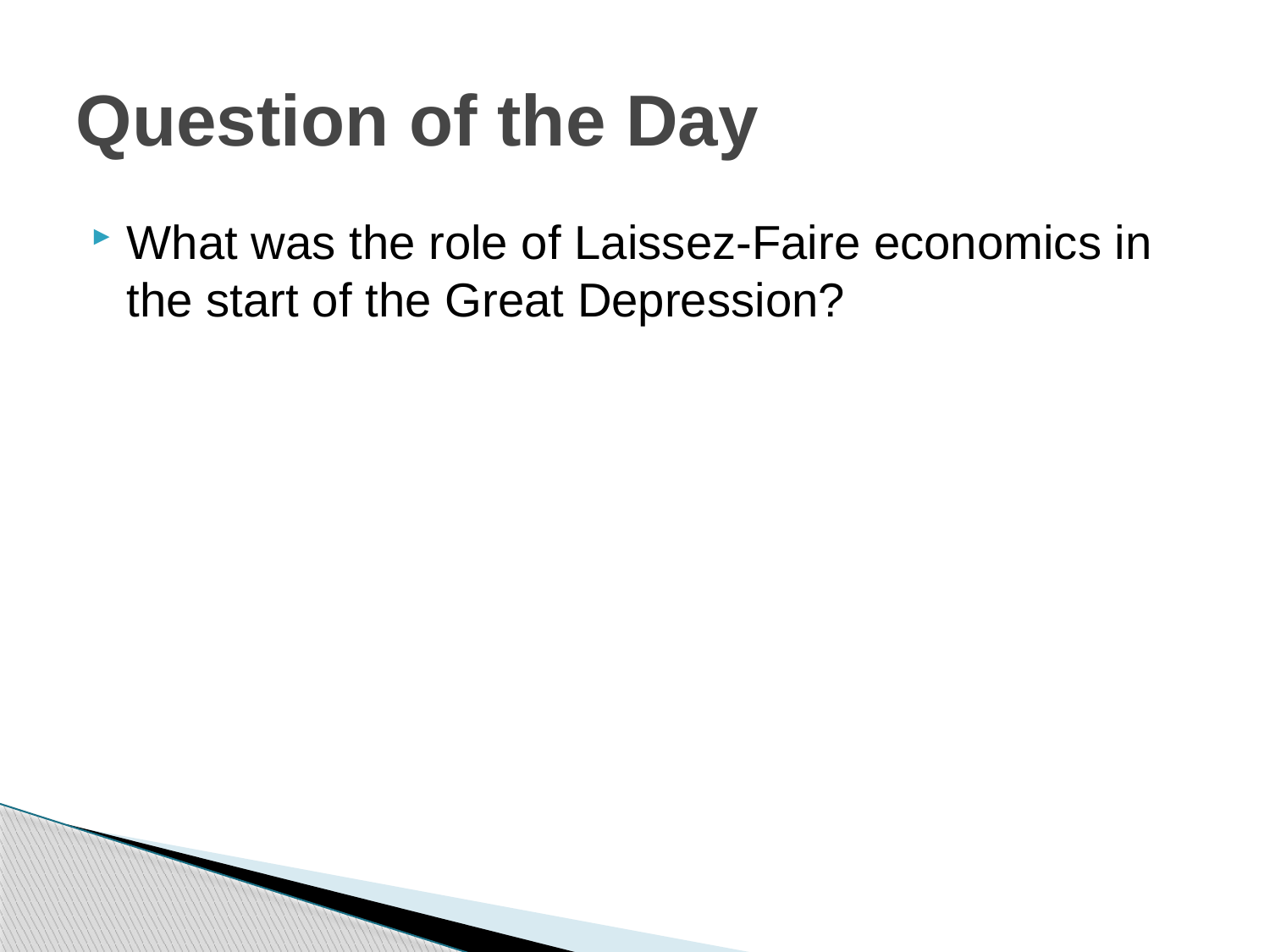

# Question of the Day
What was the role of Laissez-Faire economics in the start of the Great Depression?